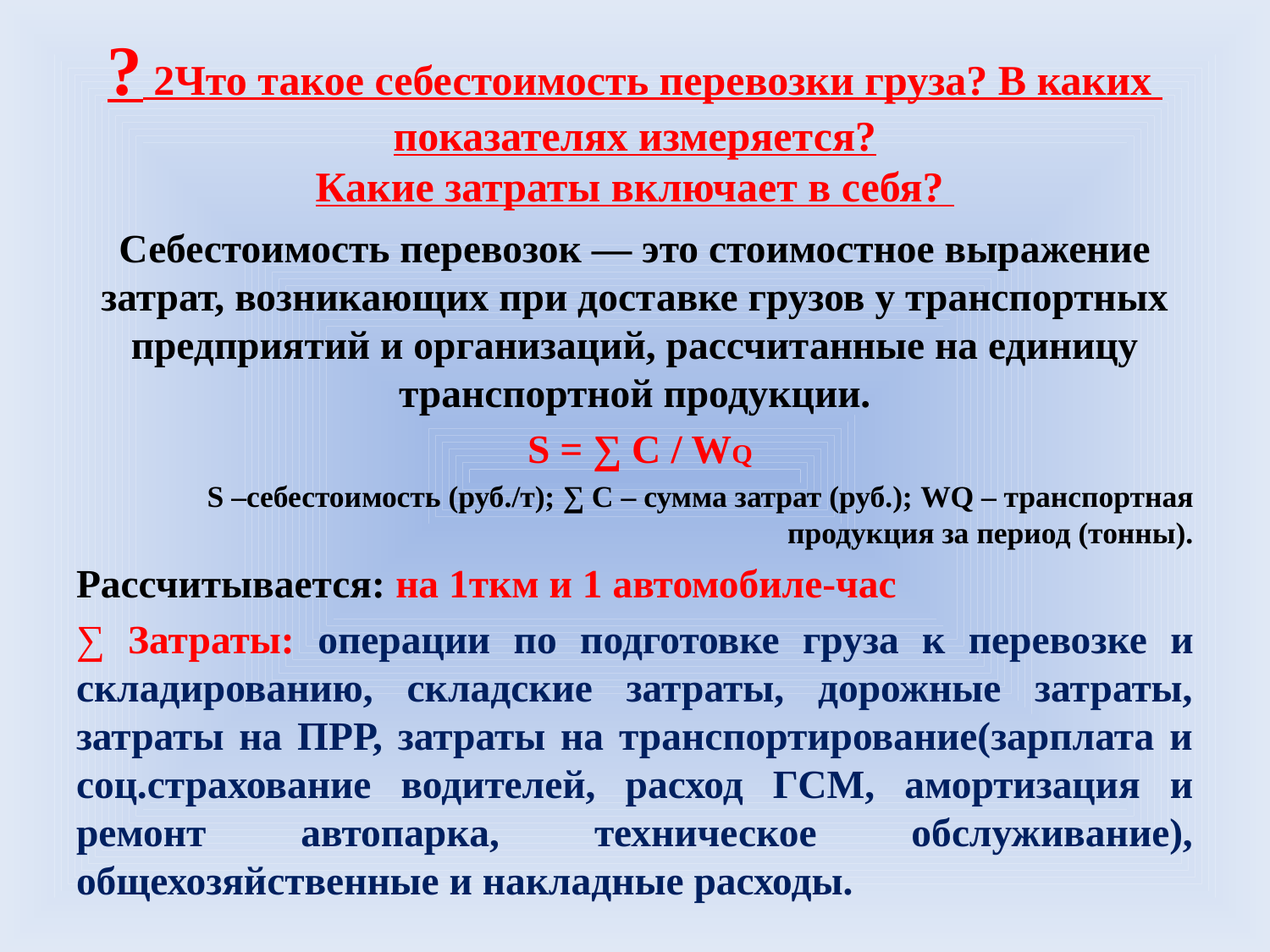

# ? 2Что такое себестоимость перевозки груза? В каких  показателях измеряется? Какие затраты включает в себя?
Себестоимость перевозок — это стоимостное выражение затрат, возникающих при доставке грузов у транспортных предприятий и организаций, рассчитанные на единицу транспортной продукции.
 S = ∑ C / WQ
S –себестоимость (руб./т); ∑ C – сумма затрат (руб.); WQ – транспортная продукция за период (тонны).
Рассчитывается: на 1ткм и 1 автомобиле-час
∑ Затраты: операции по подготовке груза к перевозке и складированию, складские затраты, дорожные затраты, затраты на ПРР, затраты на транспортирование(зарплата и соц.страхование водителей, расход ГСМ, амортизация и ремонт автопарка, техническое обслуживание), общехозяйственные и накладные расходы.